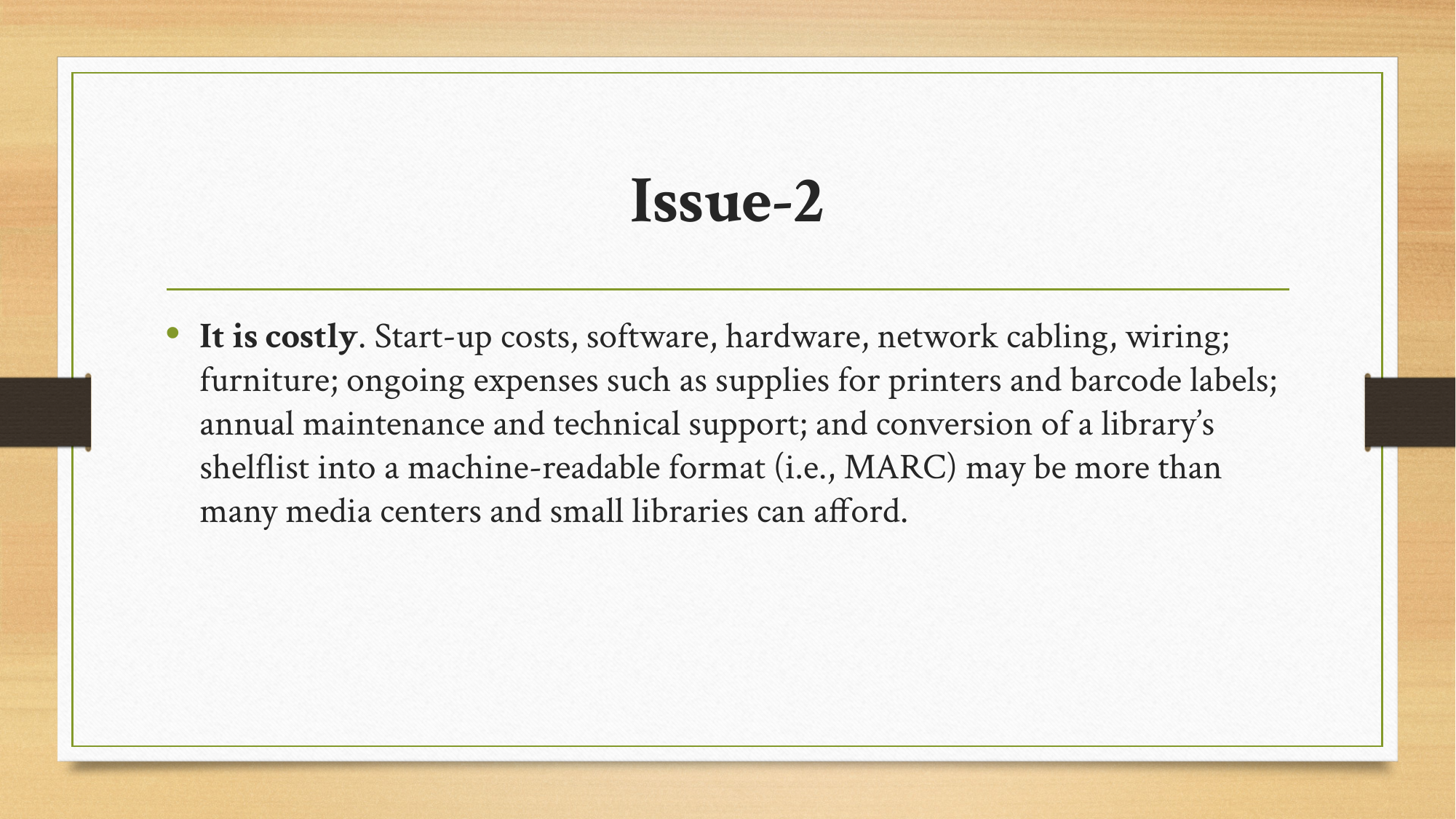

# Issue-2
It is costly. Start-up costs, software, hardware, network cabling, wiring; furniture; ongoing expenses such as supplies for printers and barcode labels; annual maintenance and technical support; and conversion of a library’s shelflist into a machine-readable format (i.e., MARC) may be more than many media centers and small libraries can afford.